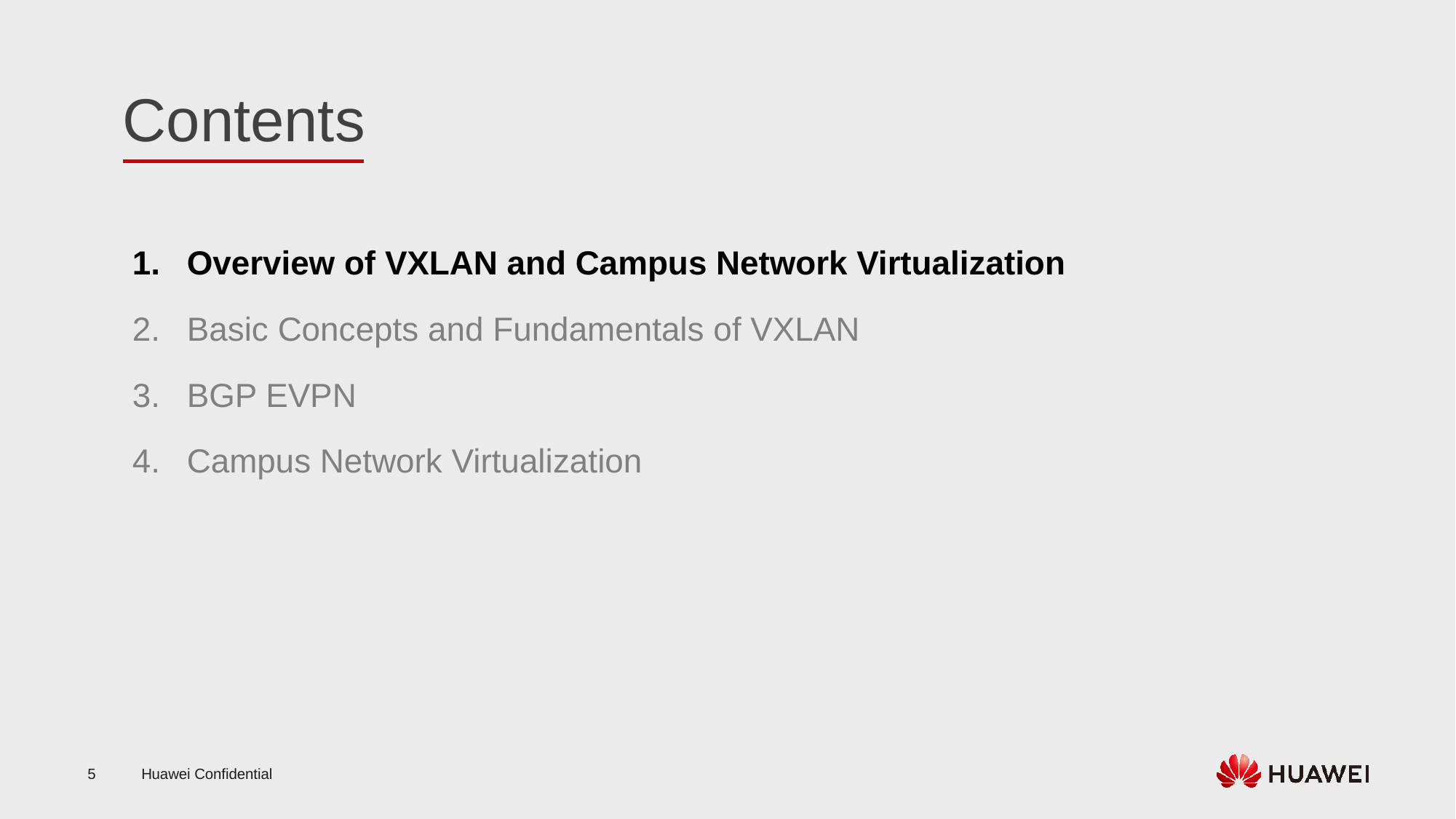

Overview of VXLAN and Campus Network Virtualization
Basic Concepts and Fundamentals of VXLAN
BGP EVPN
Campus Network Virtualization